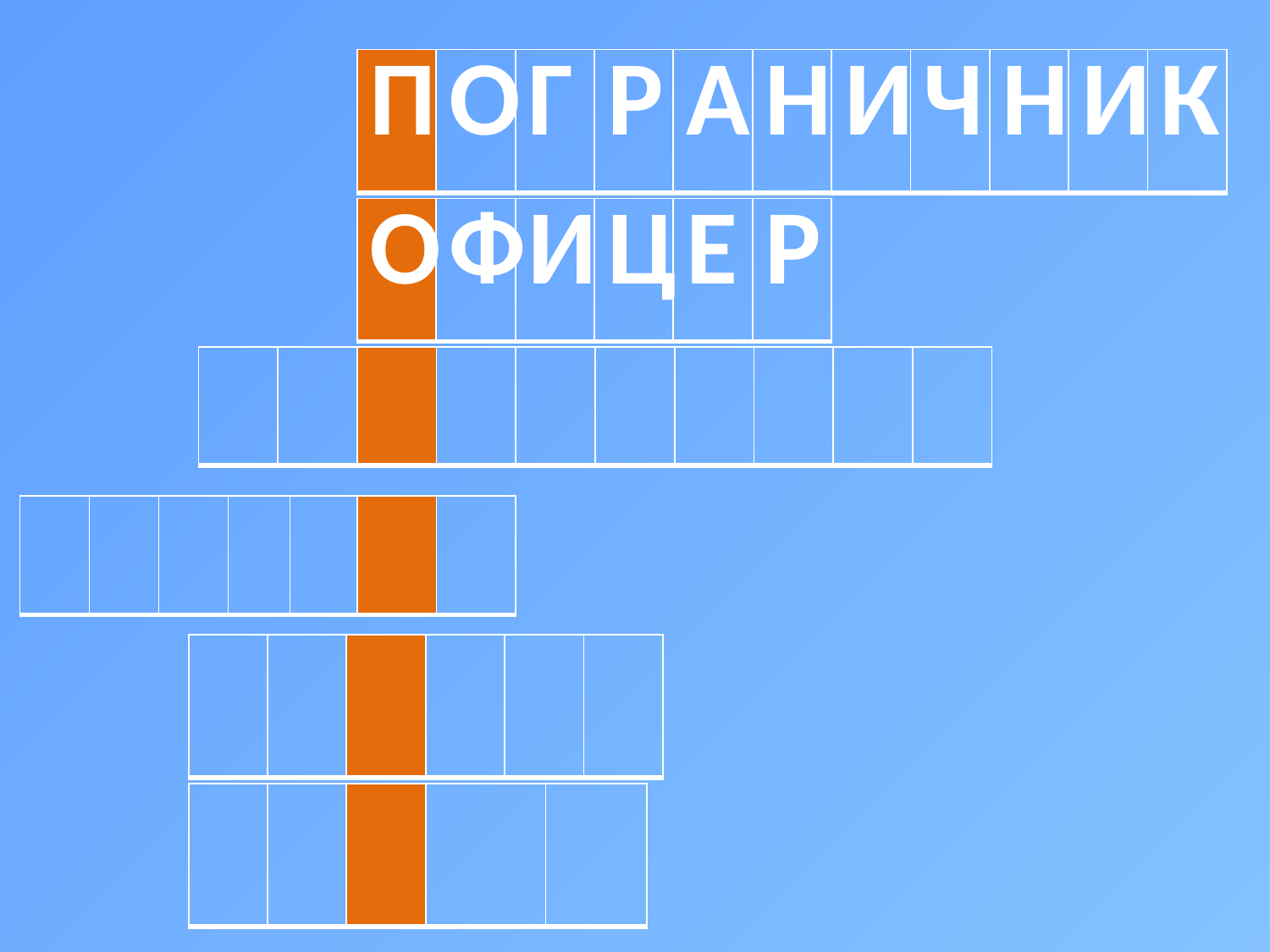

| П | О | Г | Р | А | Н | И | Ч | Н | И | К |
| --- | --- | --- | --- | --- | --- | --- | --- | --- | --- | --- |
| О | Ф | И | Ц | Е | Р |
| --- | --- | --- | --- | --- | --- |
|  |  |  |  |  |  |  |  |  |  |
| --- | --- | --- | --- | --- | --- | --- | --- | --- | --- |
|  |  |  |  |  |  |  |
| --- | --- | --- | --- | --- | --- | --- |
|  |  |  |  |  |  |
| --- | --- | --- | --- | --- | --- |
|  |  |  |  |  |
| --- | --- | --- | --- | --- |